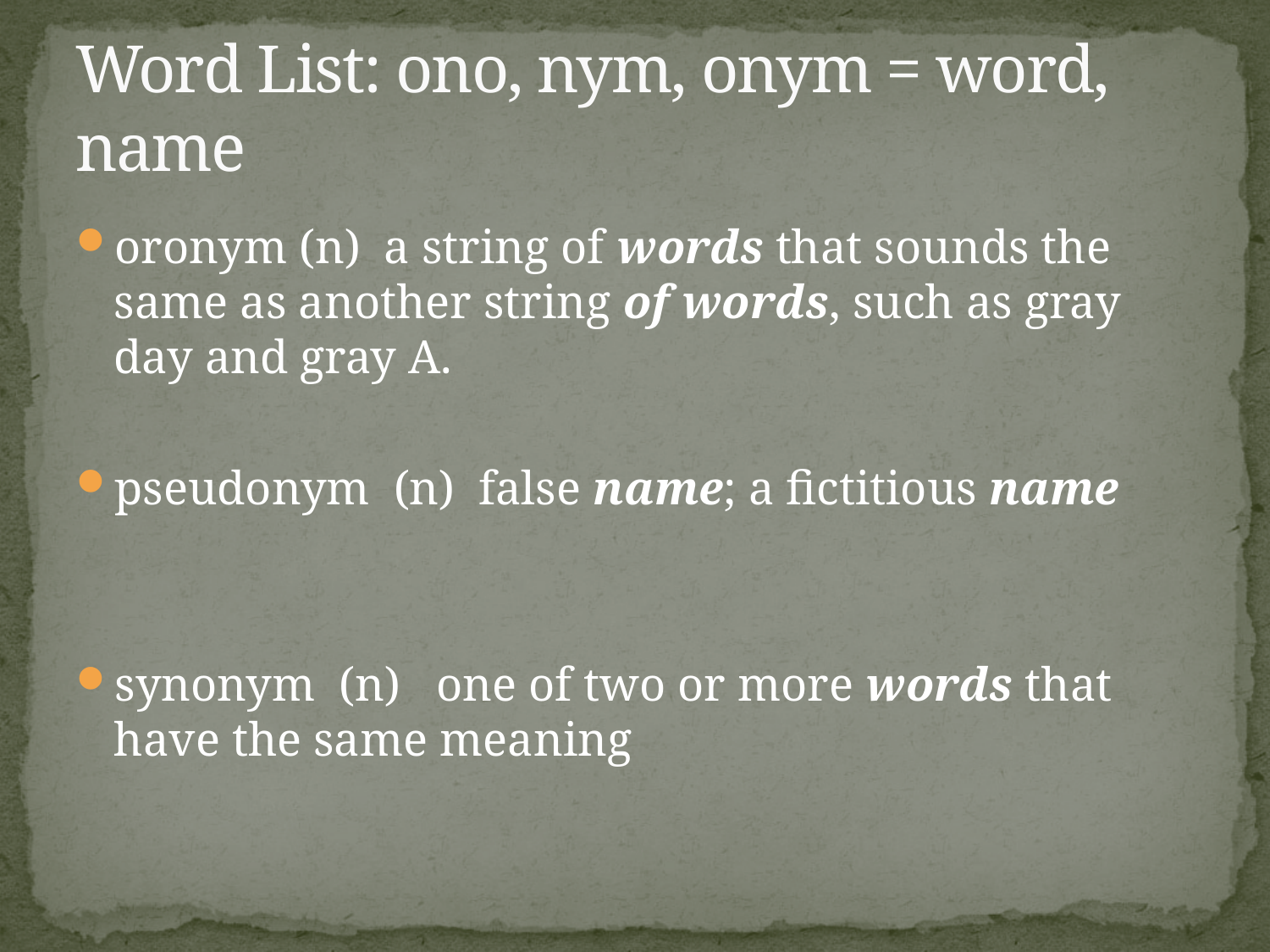

# Word List: ono, nym, onym = word, name
oronym (n)  a string of words that sounds the same as another string of words, such as gray day and gray A.

pseudonym  (n)  false name; a fictitious name

synonym  (n)   one of two or more words that have the same meaning